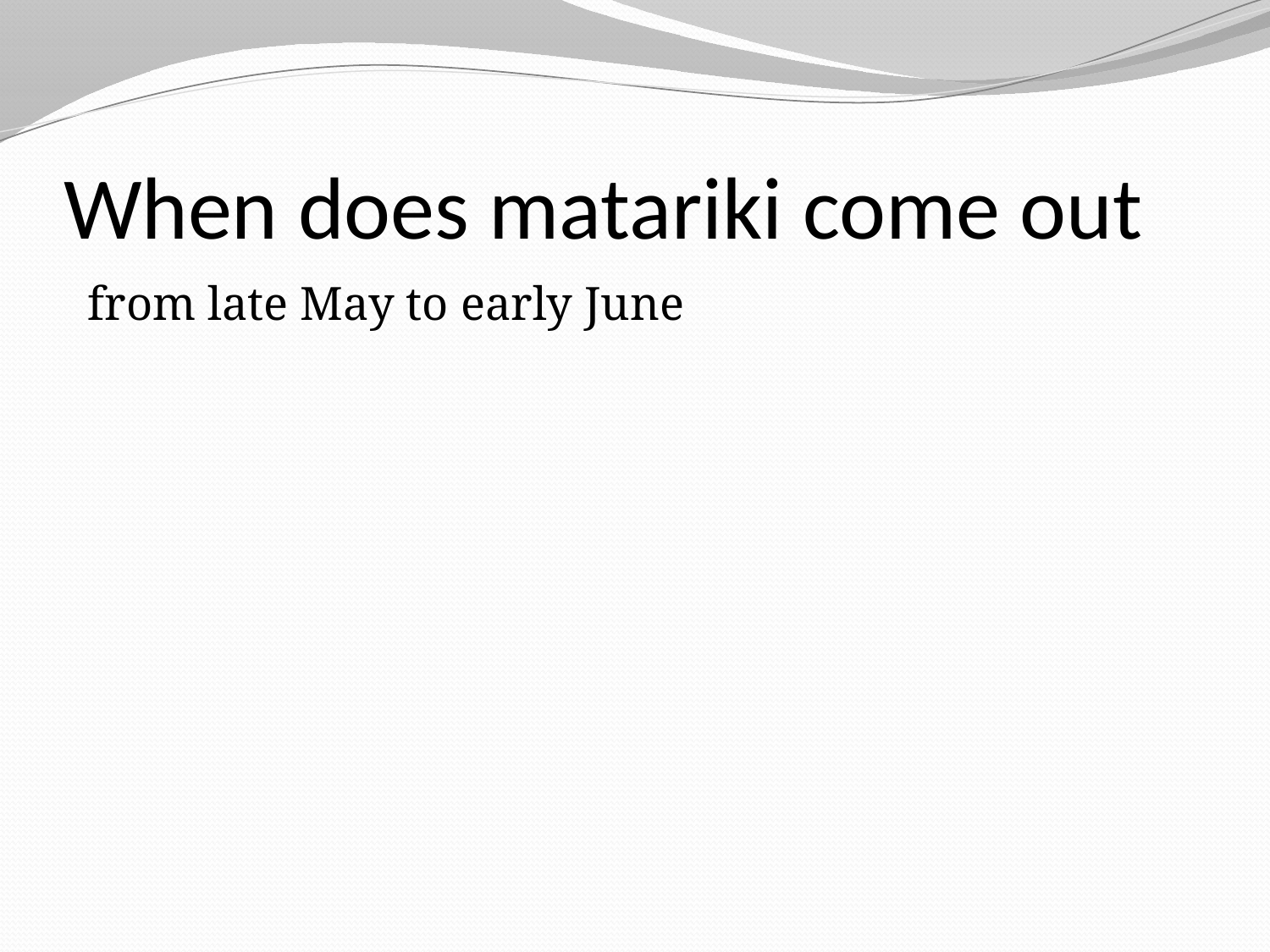

# When does matariki come out
 from late May to early June